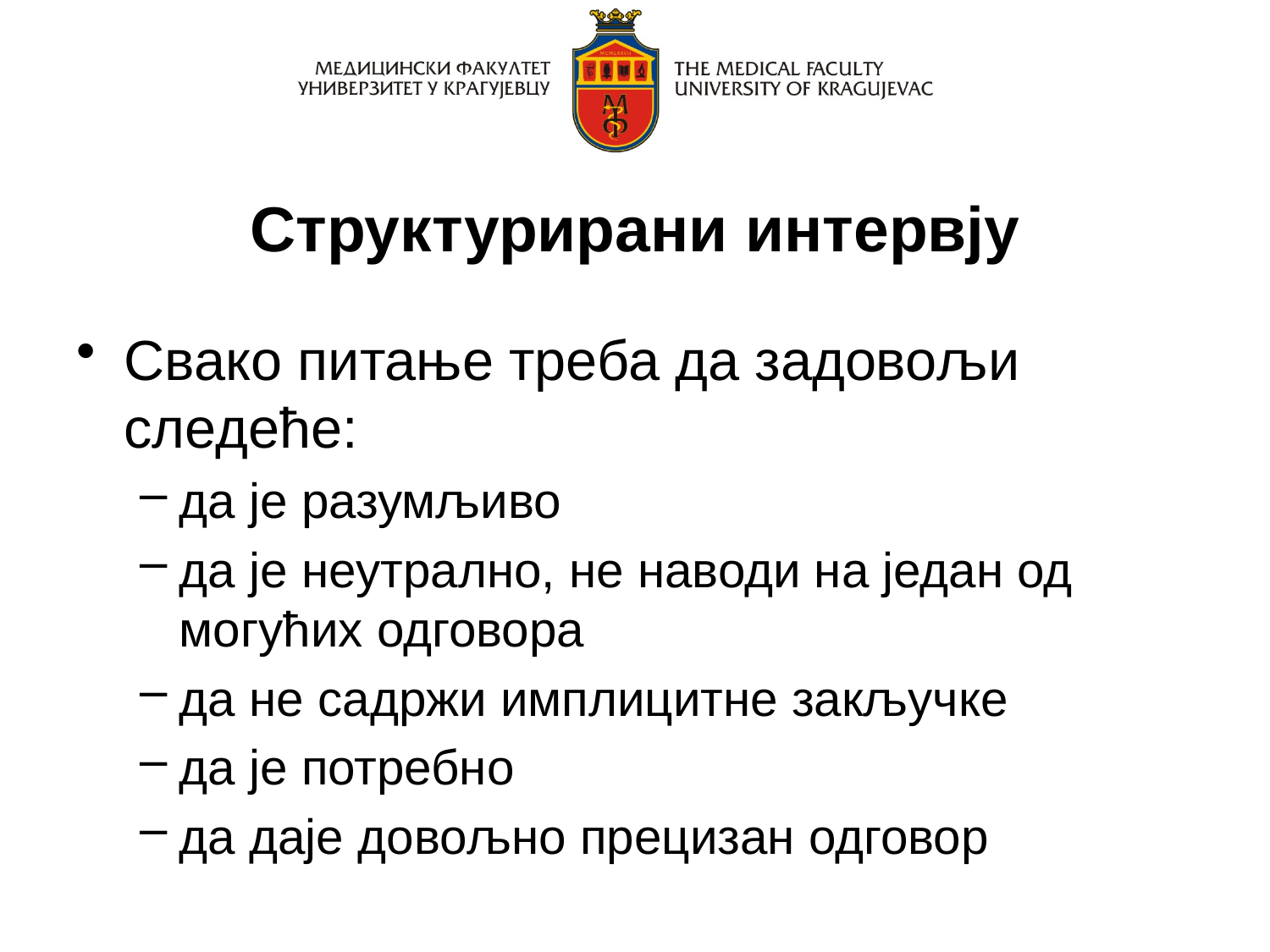

# Структурирани интервју
Свако питање треба да задовољи следеће:
да је разумљиво
да је неутрално, не наводи на један од могућих одговора
да не садржи имплицитне закључке
да је потребно
да даје довољно прецизан одговор